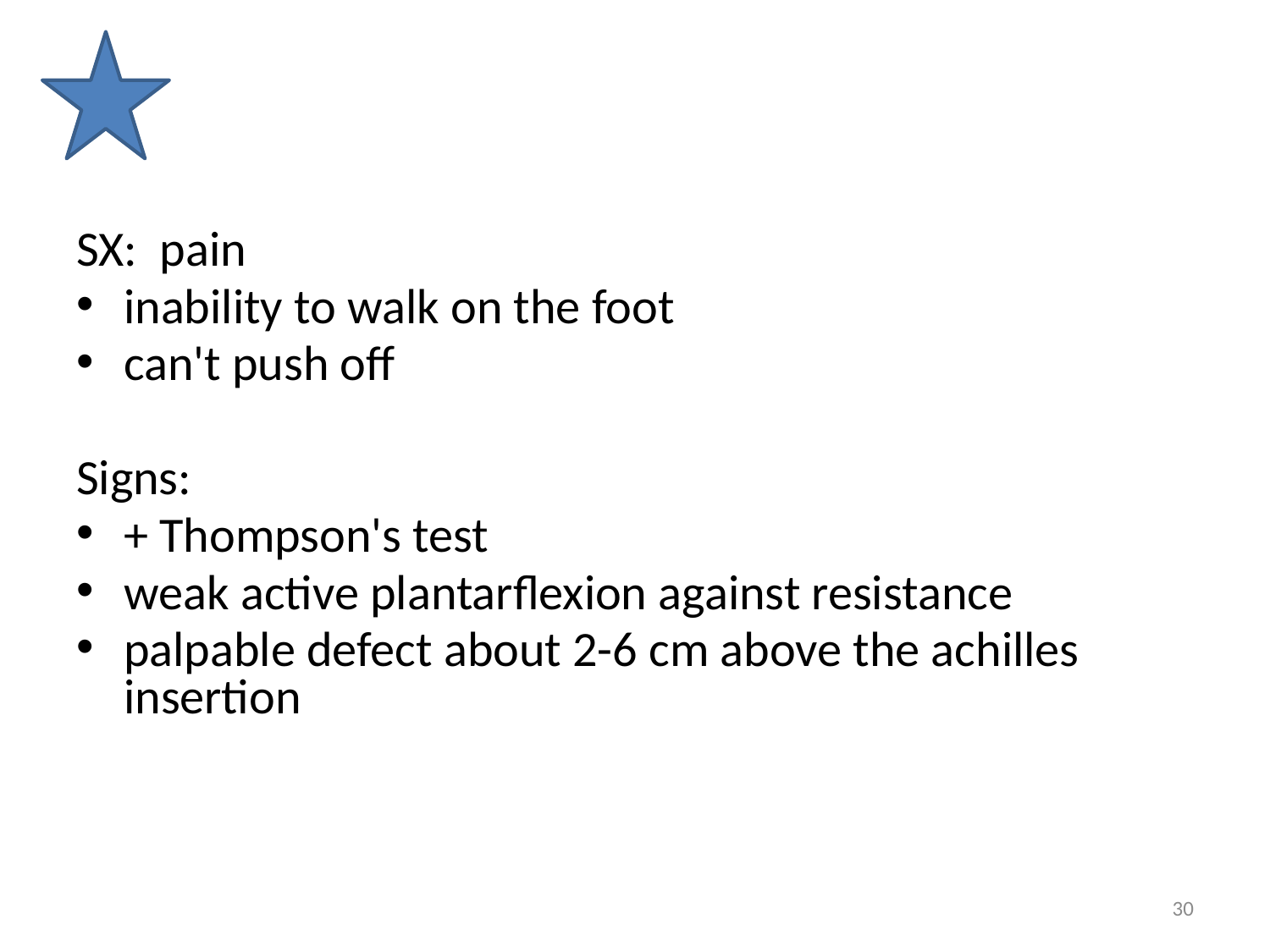

#
SX:  pain
inability to walk on the foot
can't push off

Signs:
+ Thompson's test
weak active plantarflexion against resistance
palpable defect about 2-6 cm above the achilles insertion

30